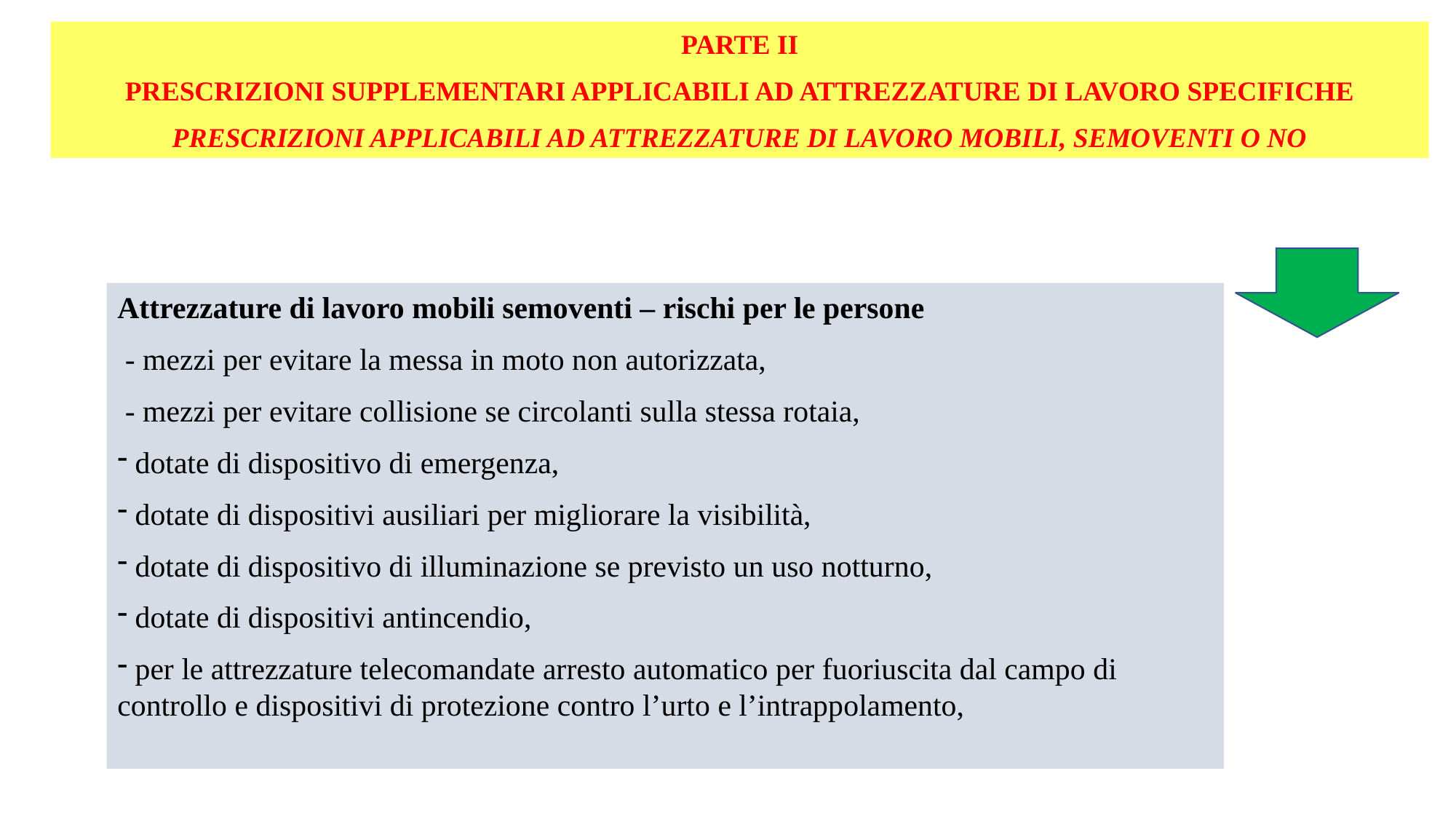

PARTE II
PRESCRIZIONI SUPPLEMENTARI APPLICABILI AD ATTREZZATURE DI LAVORO SPECIFICHE
PRESCRIZIONI APPLICABILI AD ATTREZZATURE DI LAVORO MOBILI, SEMOVENTI O NO

Attrezzature di lavoro mobili semoventi – rischi per le persone
 - mezzi per evitare la messa in moto non autorizzata,
 - mezzi per evitare collisione se circolanti sulla stessa rotaia,
 dotate di dispositivo di emergenza,
 dotate di dispositivi ausiliari per migliorare la visibilità,
 dotate di dispositivo di illuminazione se previsto un uso notturno,
 dotate di dispositivi antincendio,
 per le attrezzature telecomandate arresto automatico per fuoriuscita dal campo di controllo e dispositivi di protezione contro l’urto e l’intrappolamento,